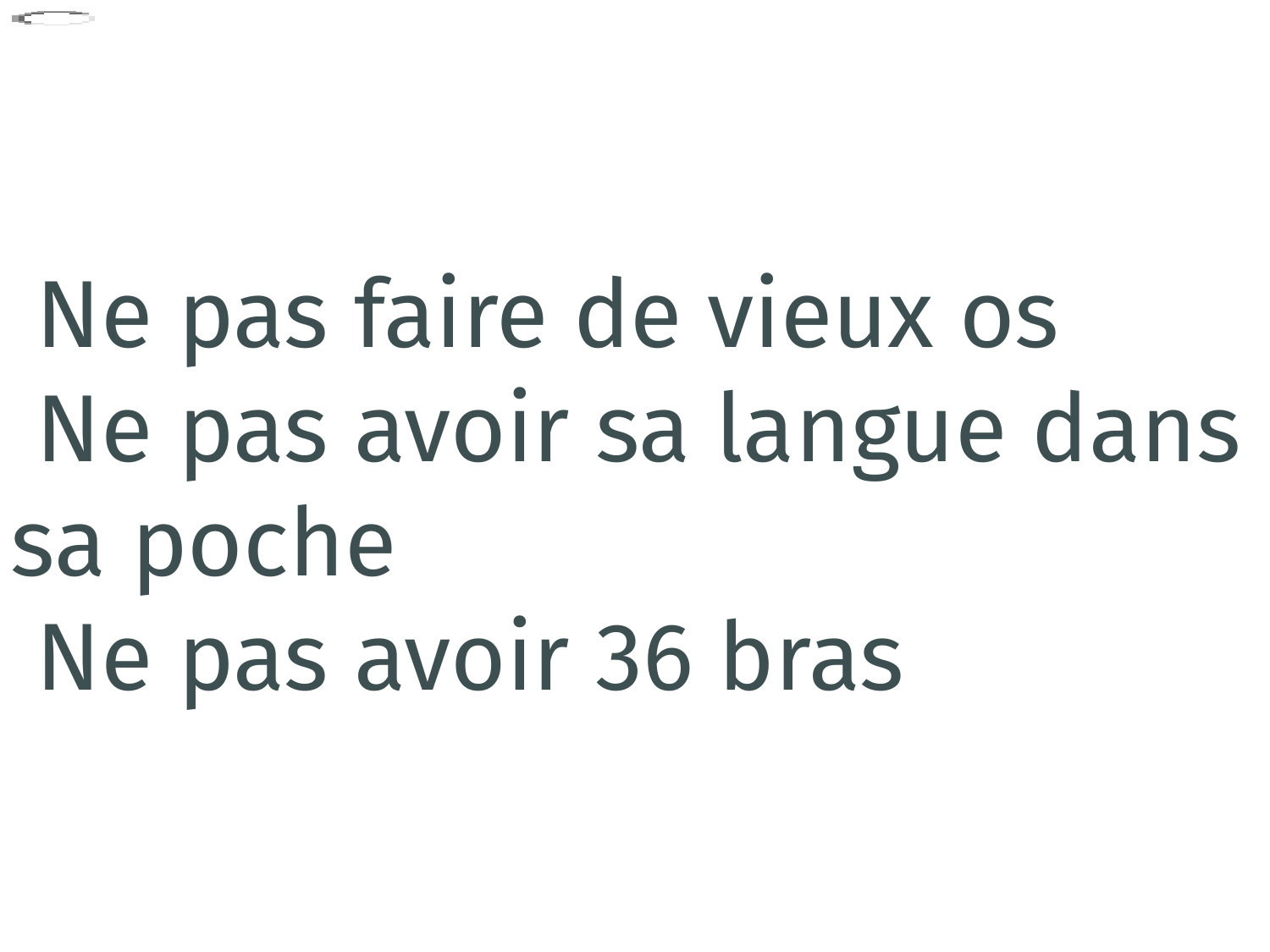

Ne pas faire de vieux os
 Ne pas avoir sa langue dans     sa poche
 Ne pas avoir 36 bras